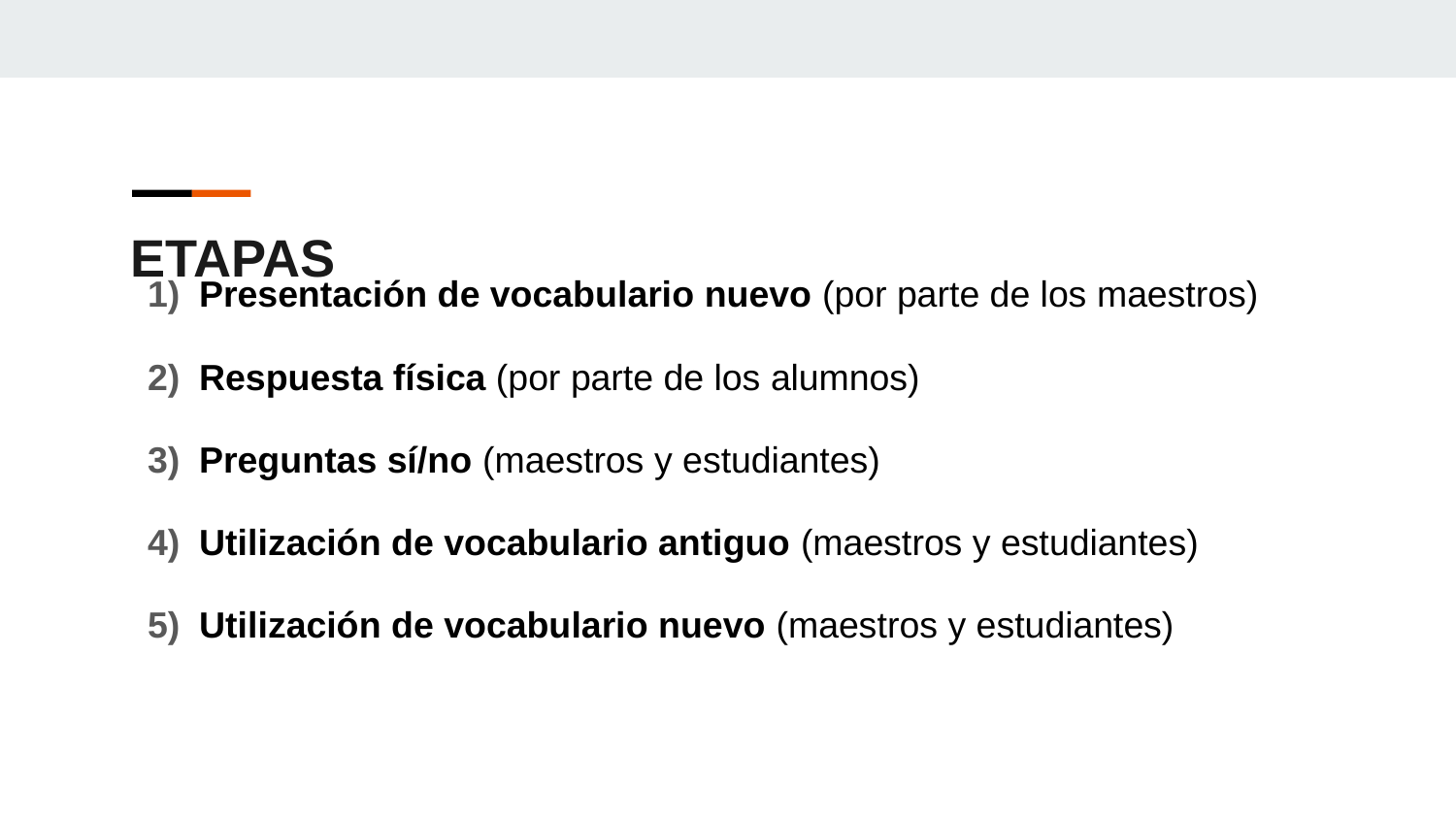

ETAPAS
Presentación de vocabulario nuevo (por parte de los maestros)
Respuesta física (por parte de los alumnos)
Preguntas sí/no (maestros y estudiantes)
Utilización de vocabulario antiguo (maestros y estudiantes)
Utilización de vocabulario nuevo (maestros y estudiantes)